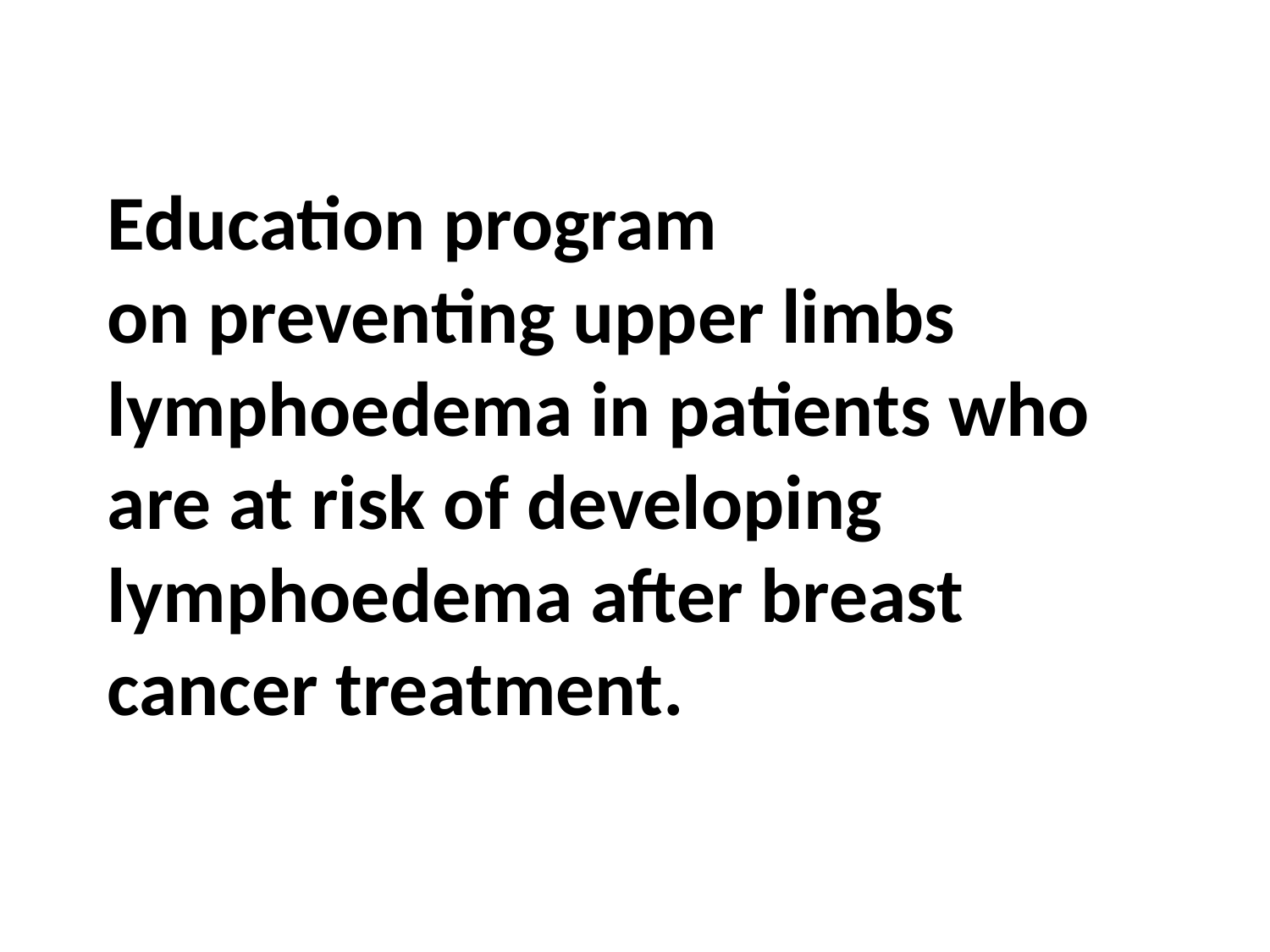

Education program
on preventing upper limbs lymphoedema in patients who are at risk of developing lymphoedema after breast cancer treatment.